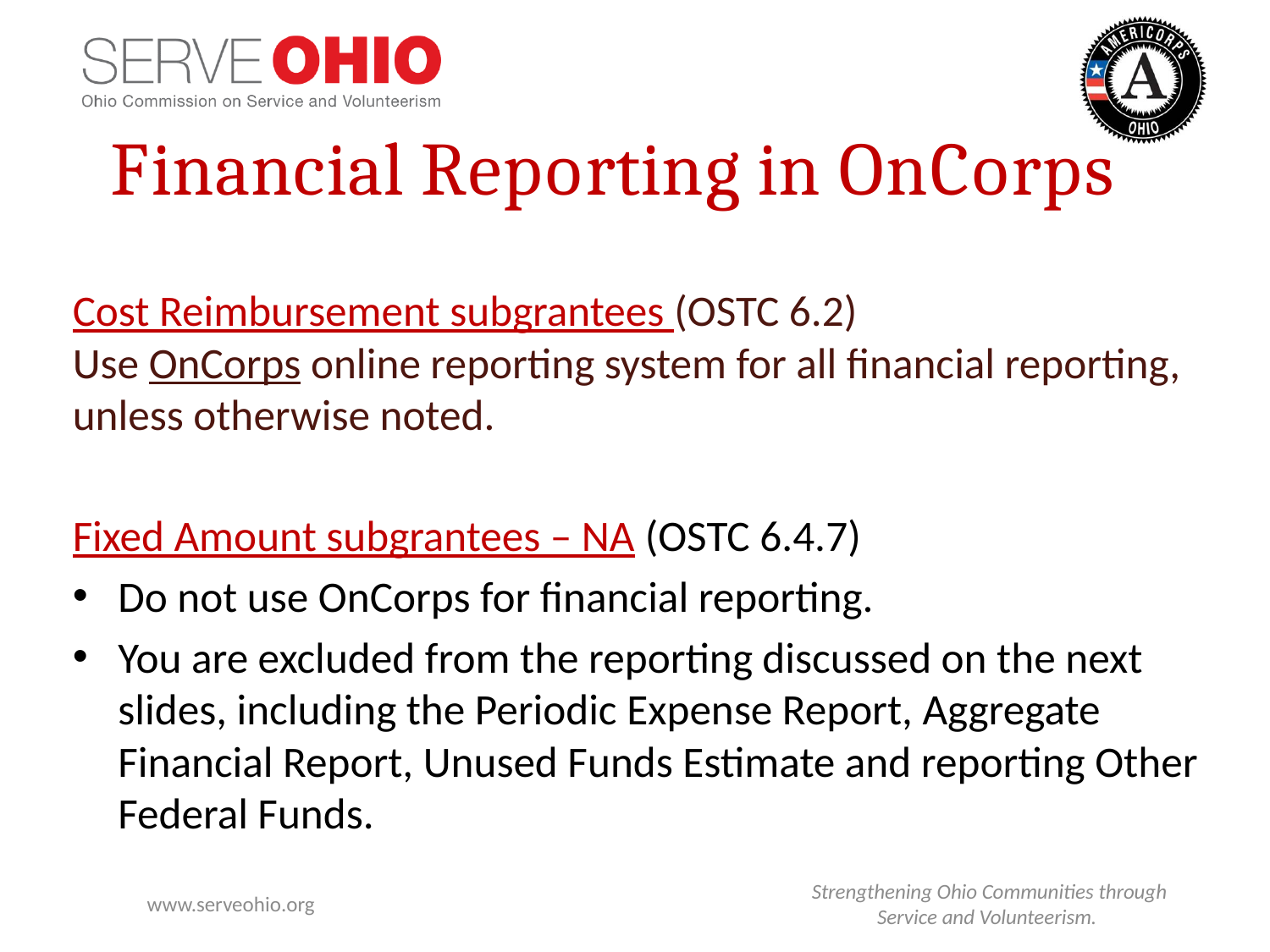

Financial Reporting in OnCorps
Cost Reimbursement subgrantees (OSTC 6.2)
Use OnCorps online reporting system for all financial reporting, unless otherwise noted.

Fixed Amount subgrantees – NA (OSTC 6.4.7)
Do not use OnCorps for financial reporting.
You are excluded from the reporting discussed on the next slides, including the Periodic Expense Report, Aggregate Financial Report, Unused Funds Estimate and reporting Other Federal Funds.
www.serveohio.org
Strengthening Ohio Communities through Service and Volunteerism.